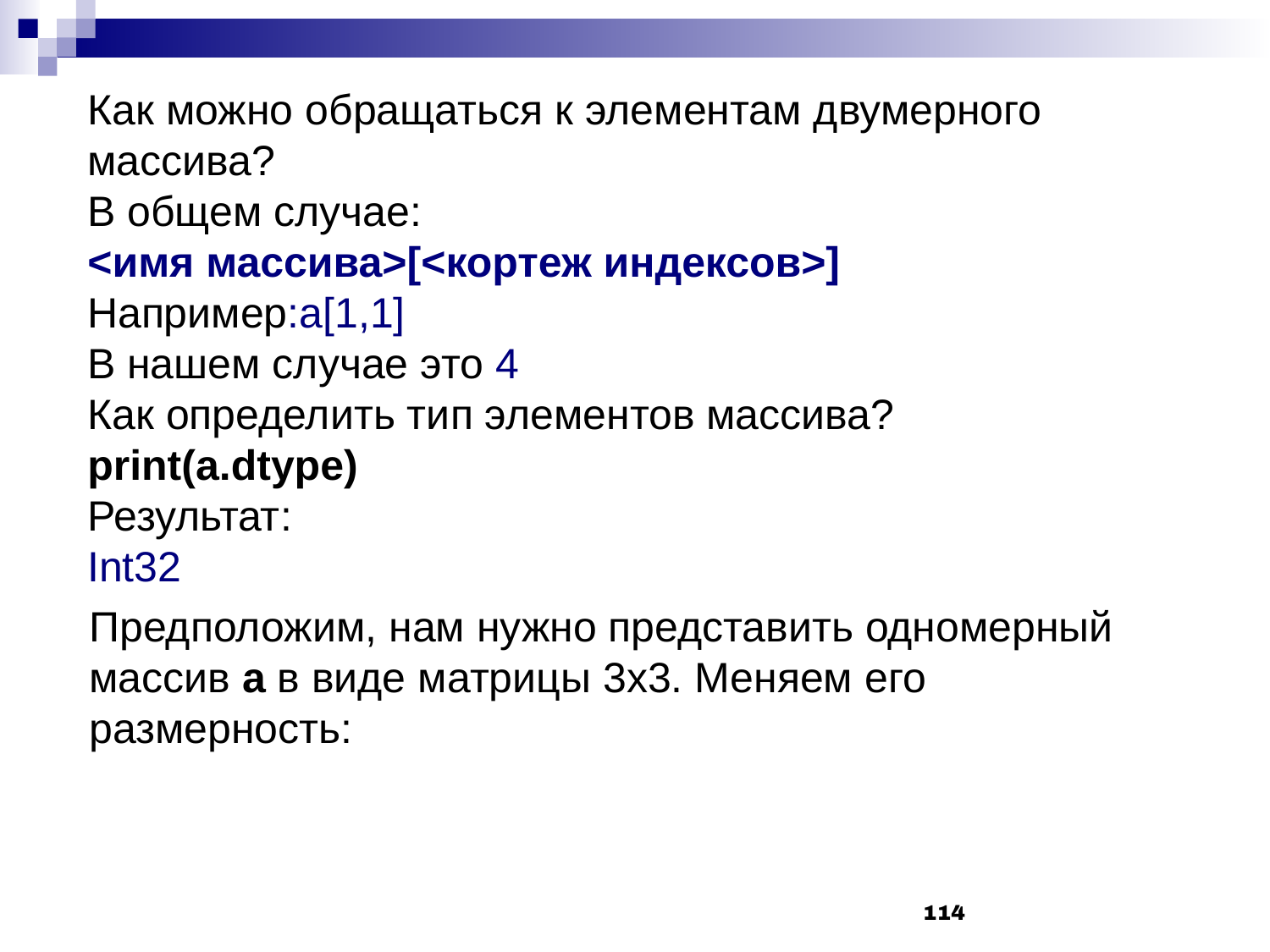

Как можно обращаться к элементам двумерного массива?
В общем случае:
<имя массива>[<кортеж индексов>]
Например:a[1,1]
В нашем случае это 4
Как определить тип элементов массива?
print(a.dtype)
Результат:
Int32

Предположим, нам нужно представить одномерный массив a в виде матрицы 3х3. Меняем его размерность:
114